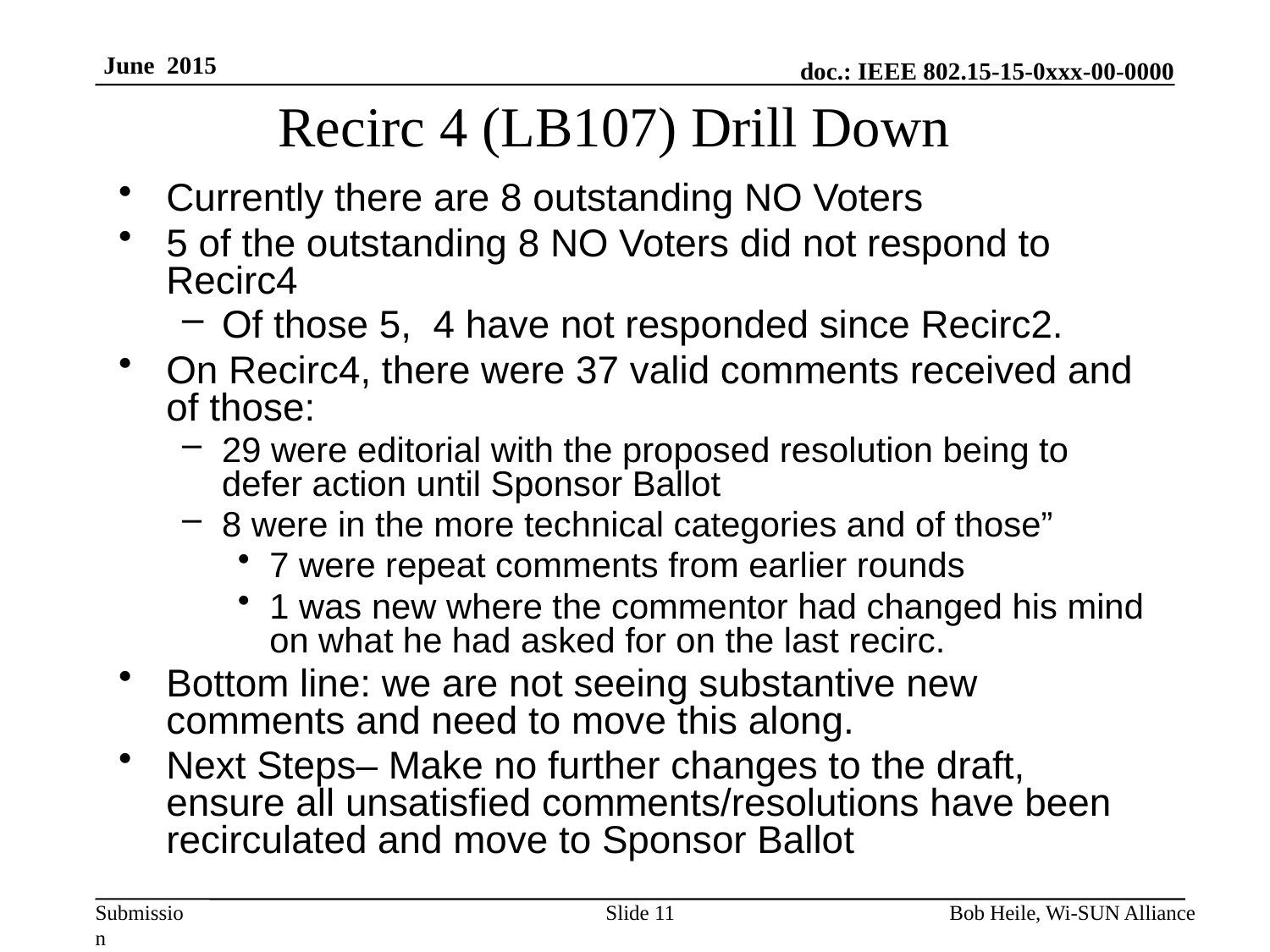

Recirc 4 (LB107) Drill Down
Currently there are 8 outstanding NO Voters
5 of the outstanding 8 NO Voters did not respond to Recirc4
Of those 5,  4 have not responded since Recirc2.
On Recirc4, there were 37 valid comments received and of those:
29 were editorial with the proposed resolution being to defer action until Sponsor Ballot
8 were in the more technical categories and of those”
7 were repeat comments from earlier rounds
1 was new where the commentor had changed his mind on what he had asked for on the last recirc.
Bottom line: we are not seeing substantive new comments and need to move this along.
Next Steps– Make no further changes to the draft, ensure all unsatisfied comments/resolutions have been recirculated and move to Sponsor Ballot
Slide 11
Bob Heile, Wi-SUN Alliance